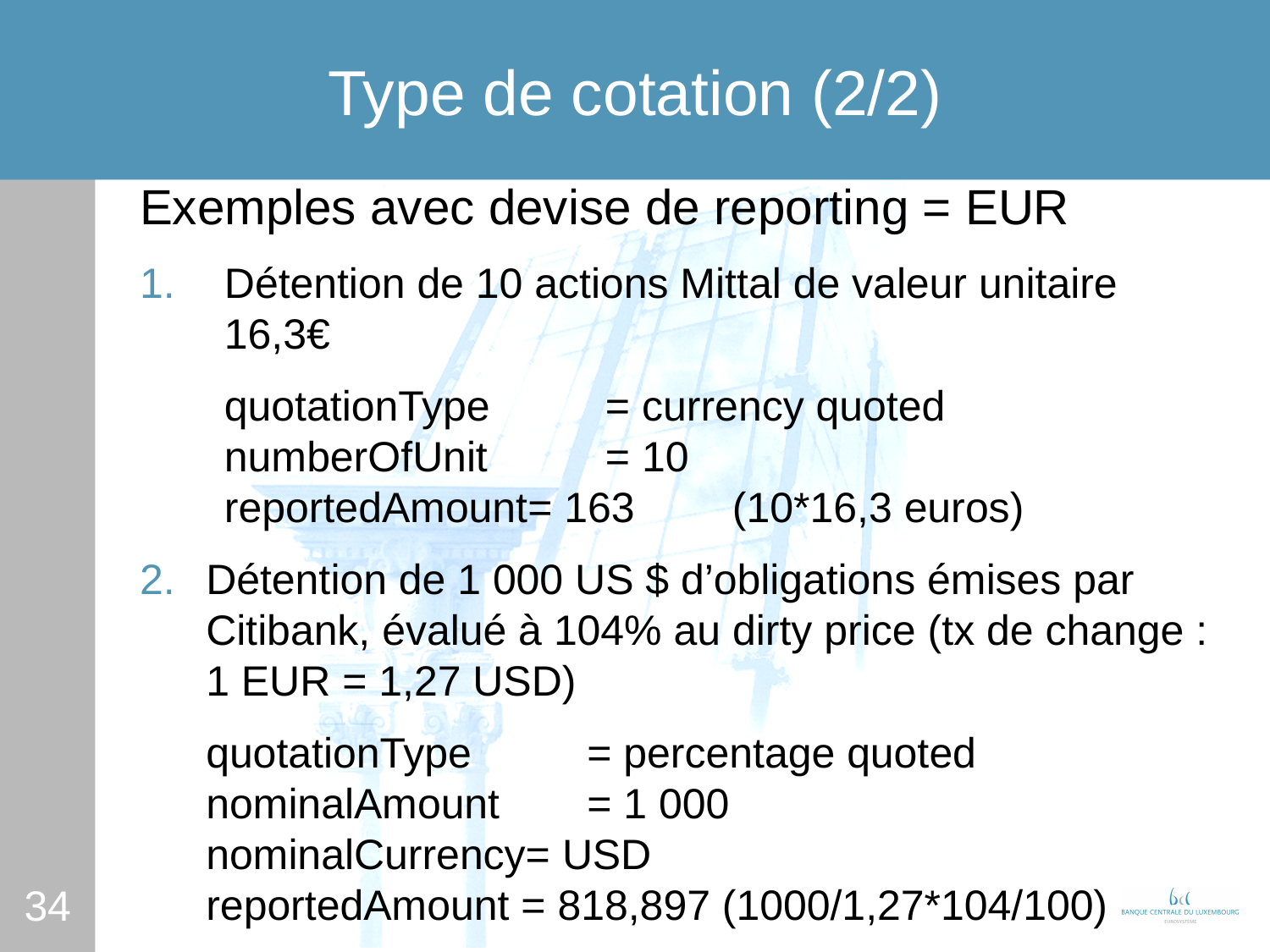

# Type de cotation (2/2)
Exemples avec devise de reporting = EUR
Détention de 10 actions Mittal de valeur unitaire 16,3€
	quotationType	= currency quoted
	numberOfUnit 	= 10
reportedAmount= 163 	(10*16,3 euros)
Détention de 1 000 US $ d’obligations émises par Citibank, évalué à 104% au dirty price (tx de change : 1 EUR = 1,27 USD)
	quotationType	= percentage quoted
	nominalAmount 	= 1 000
nominalCurrency= USD
reportedAmount = 818,897 (1000/1,27*104/100)

34